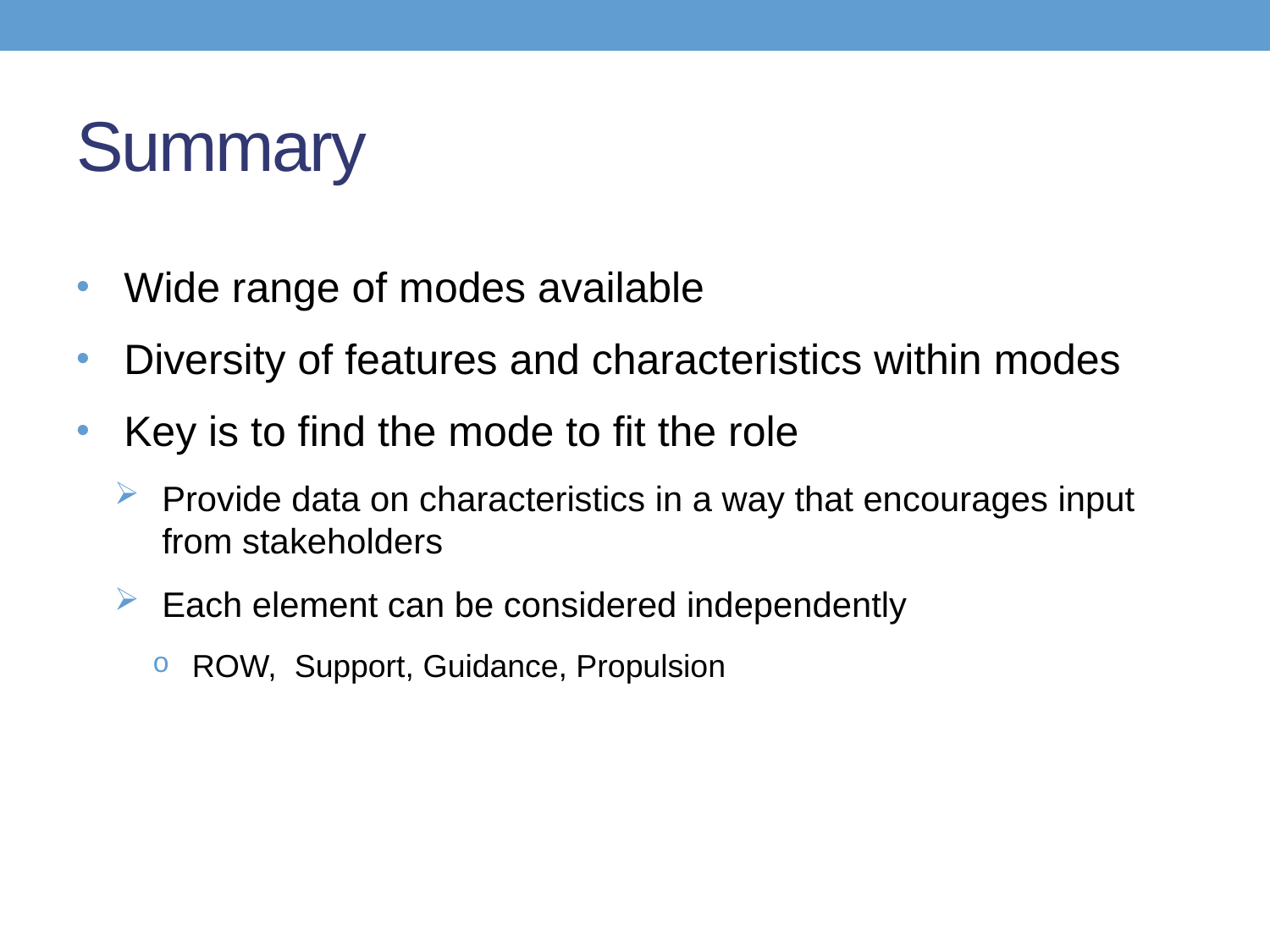

# Summary
Wide range of modes available
Diversity of features and characteristics within modes
Key is to find the mode to fit the role
Provide data on characteristics in a way that encourages input from stakeholders
Each element can be considered independently
ROW,  Support, Guidance, Propulsion